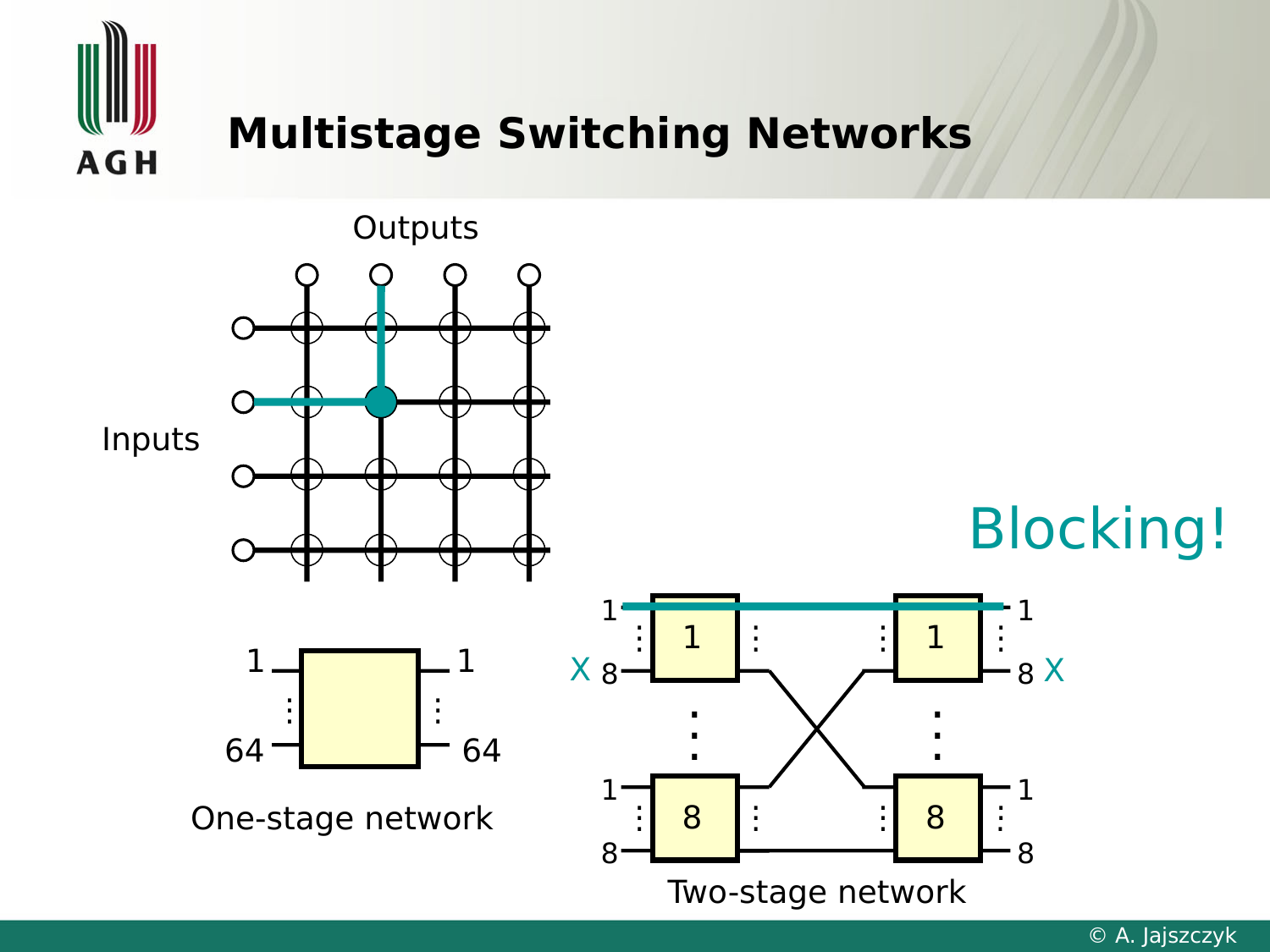

# Multistage Switching Networks
Outputs

Inputs

Blocking!
1
.
.
.
.
.
.
.
.
.
.
.
.

1
8
.
.
.

1

8
8

1
.
.
.
.
.
.
.
.
.
.
.
.

1
8
.
.
.

1

8
8

1
1

.
.
.
.
.
.

64
64

X
X
One-stage network
Two-stage network